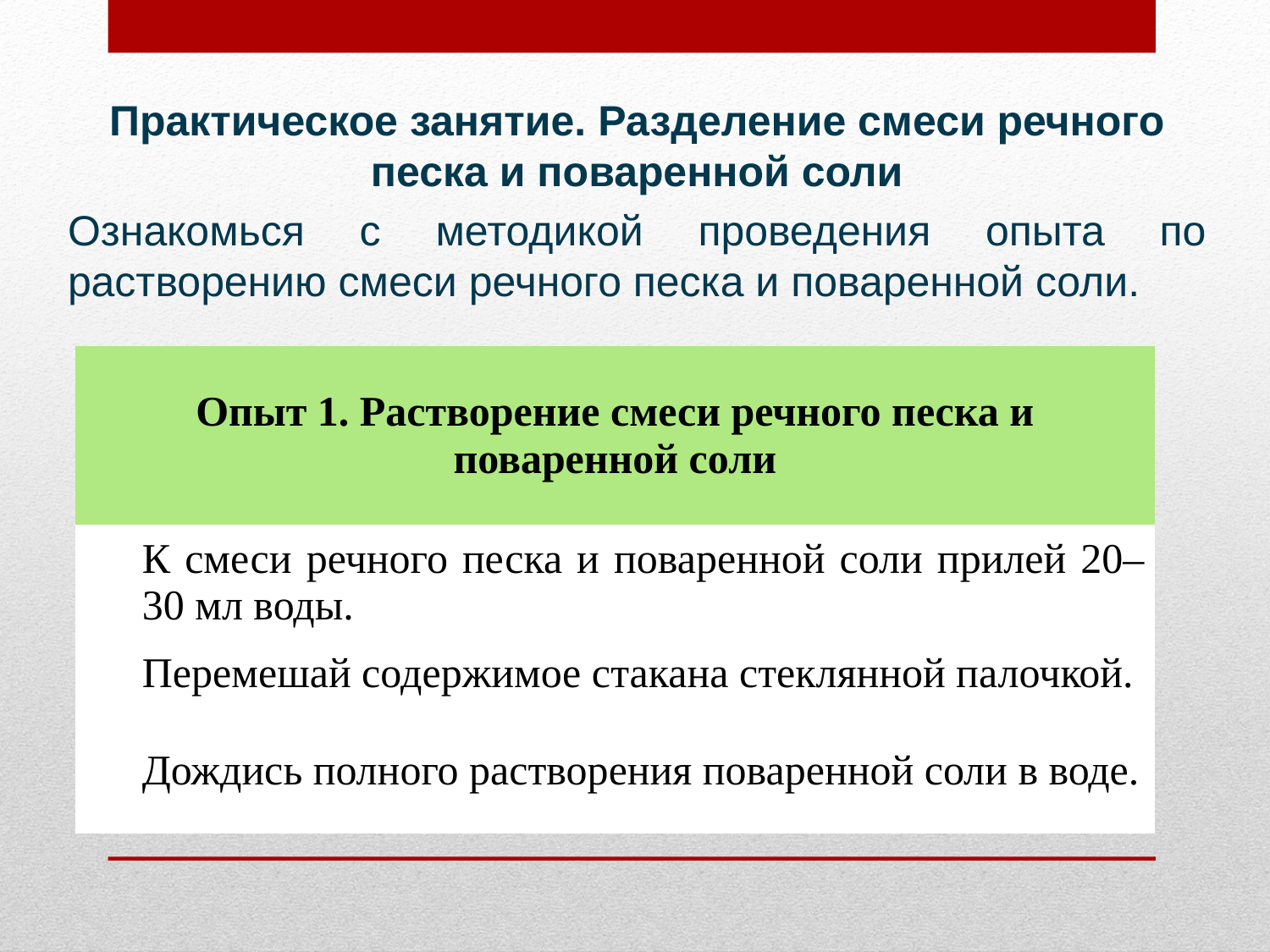

Практическое занятие. Разделение смеси речного песка и поваренной соли
Ознакомься с методикой проведения опыта по растворению смеси речного песка и поваренной соли.

| Опыт 1. Растворение смеси речного песка и поваренной соли |  |
| --- | --- |
|  | К смеси речного песка и поваренной соли прилей 20–30 мл воды. |
|  | Перемешай содержимое стакана стеклянной палочкой. |
|  | Дождись полного растворения поваренной соли в воде. |